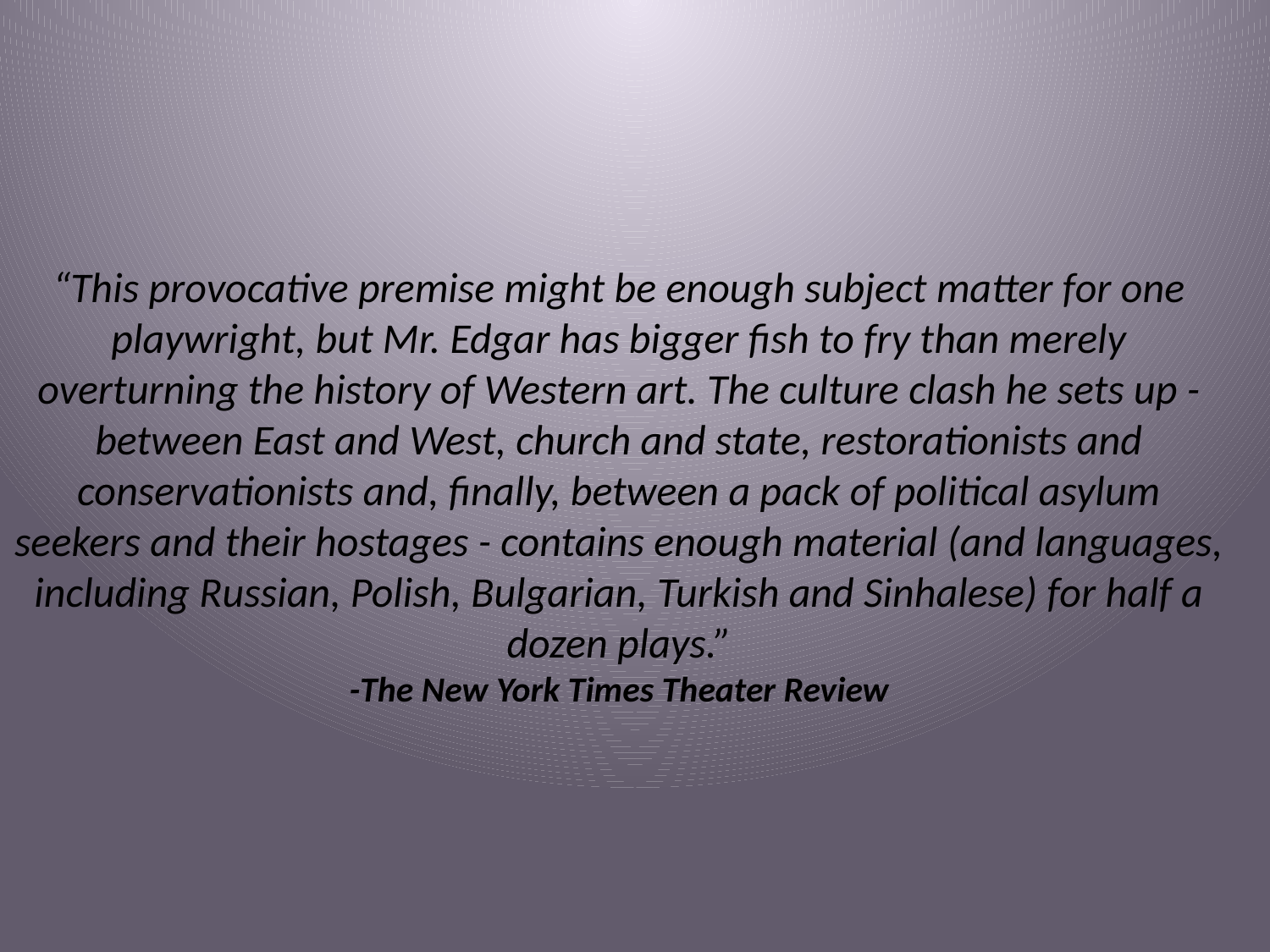

“This provocative premise might be enough subject matter for one playwright, but Mr. Edgar has bigger fish to fry than merely overturning the history of Western art. The culture clash he sets up - between East and West, church and state, restorationists and conservationists and, finally, between a pack of political asylum seekers and their hostages - contains enough material (and languages, including Russian, Polish, Bulgarian, Turkish and Sinhalese) for half a dozen plays.”
-The New York Times Theater Review